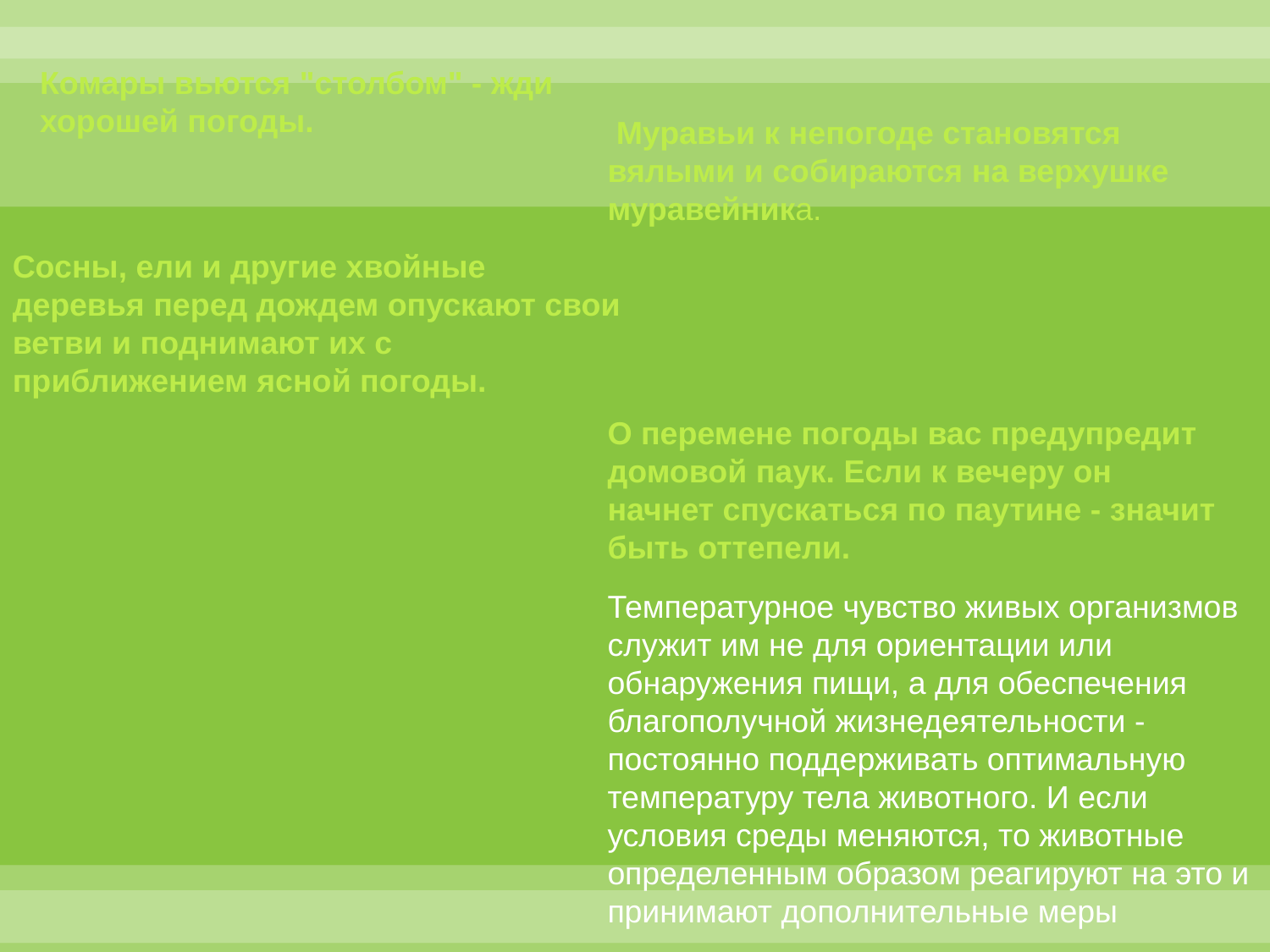

Комары вьются "столбом" - жди хорошей погоды.
 Муравьи к непогоде становятся вялыми и собираются на верхушке муравейника.
Сосны, ели и другие хвойные деревья перед дождем опускают свои ветви и поднимают их с приближением ясной погоды.
О перемене погоды вас предупредит домовой паук. Если к вечеру он начнет спускаться по паутине - значит быть оттепели.
Температурное чувство живых организмов служит им не для ориентации или обнаружения пищи, а для обеспечения благополучной жизнедеятельности - постоянно поддерживать оптимальную температуру тела животного. И если условия среды меняются, то животные определенным образом реагируют на это и принимают дополнительные меры